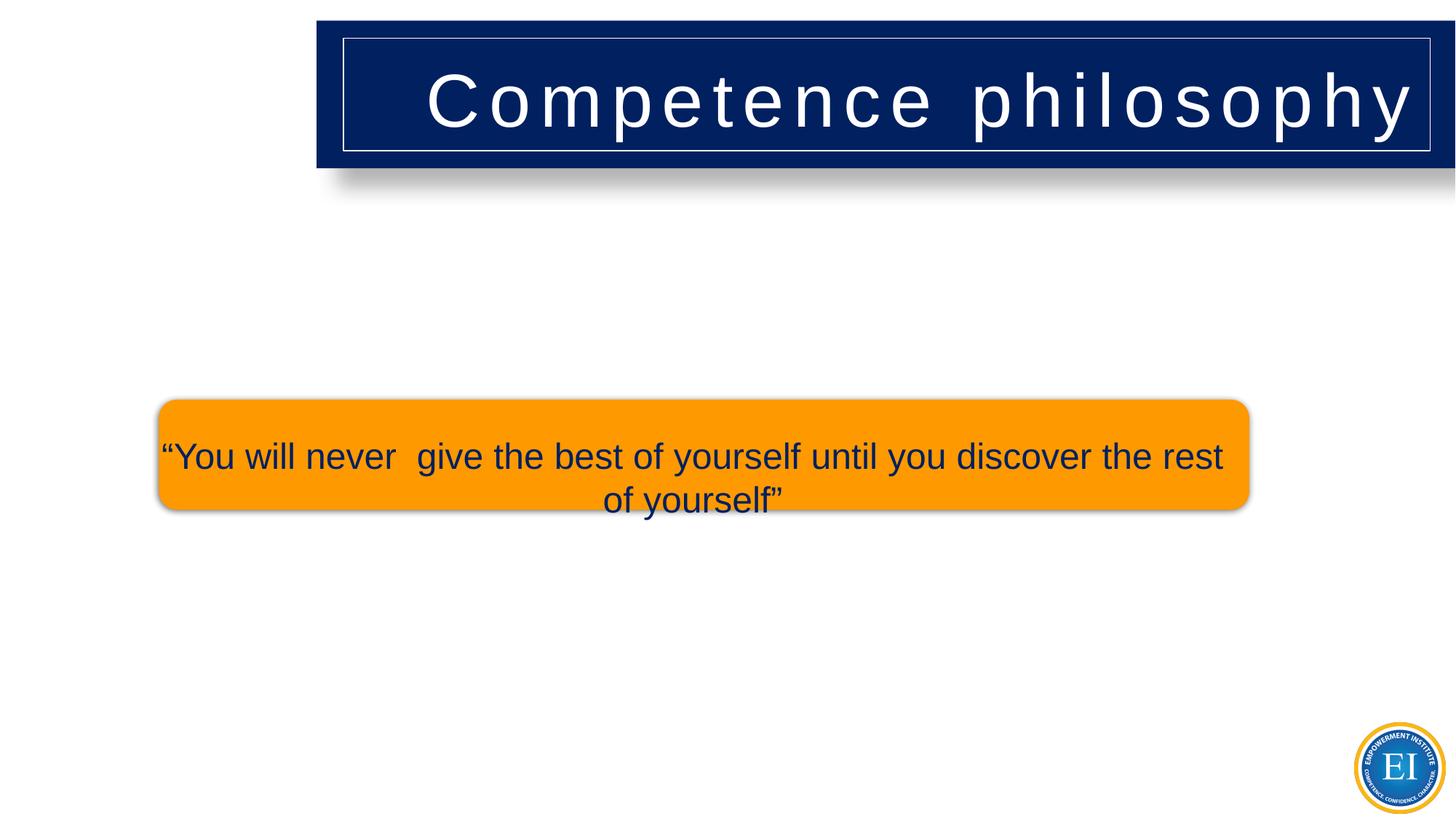

# Competence philosophy

“You will never  give the best of yourself until you discover the rest of yourself”